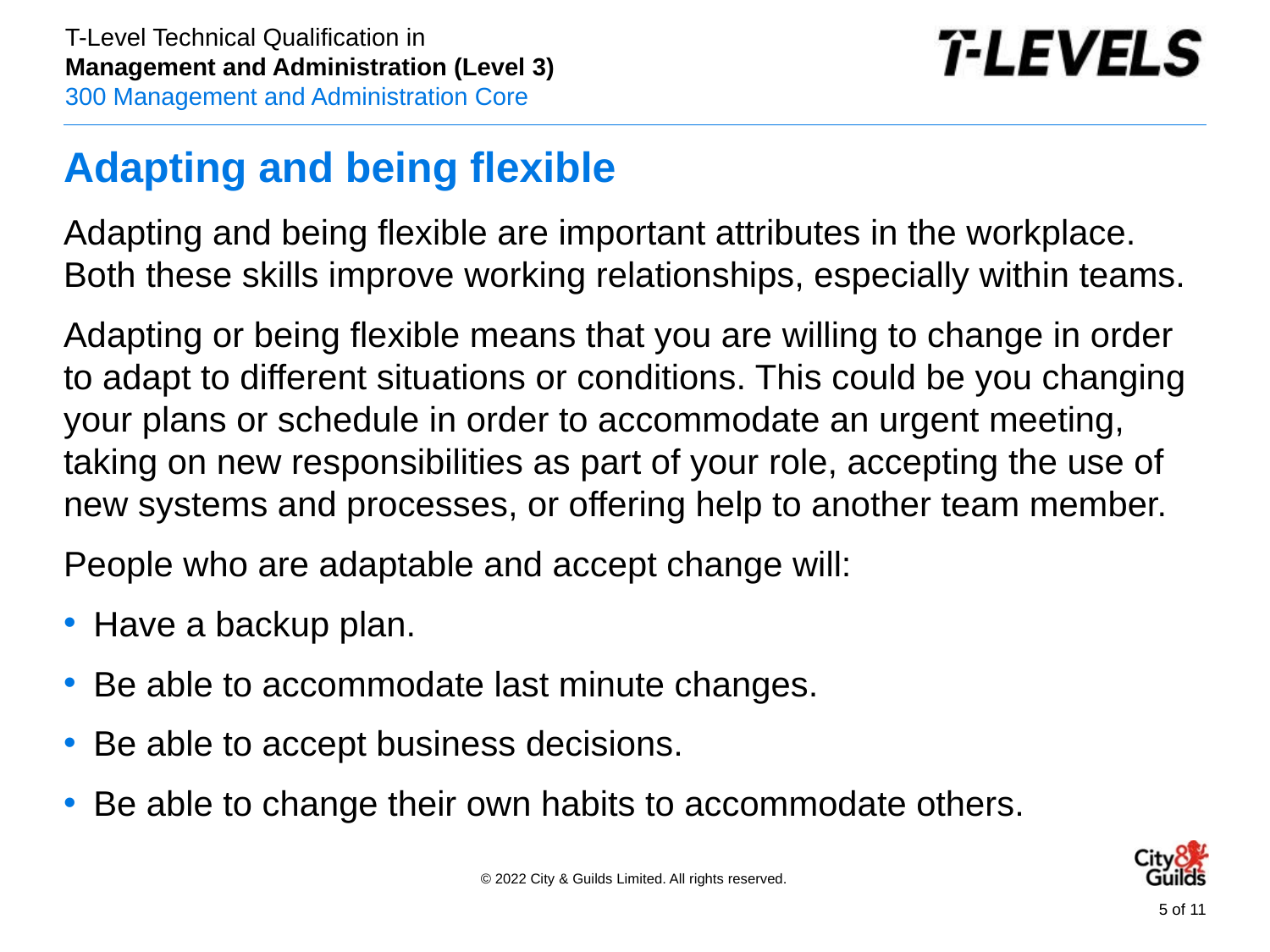

# Adapting and being flexible
Adapting and being flexible are important attributes in the workplace. Both these skills improve working relationships, especially within teams.
Adapting or being flexible means that you are willing to change in order to adapt to different situations or conditions. This could be you changing your plans or schedule in order to accommodate an urgent meeting, taking on new responsibilities as part of your role, accepting the use of new systems and processes, or offering help to another team member.
People who are adaptable and accept change will:
Have a backup plan.
Be able to accommodate last minute changes.
Be able to accept business decisions.
Be able to change their own habits to accommodate others.